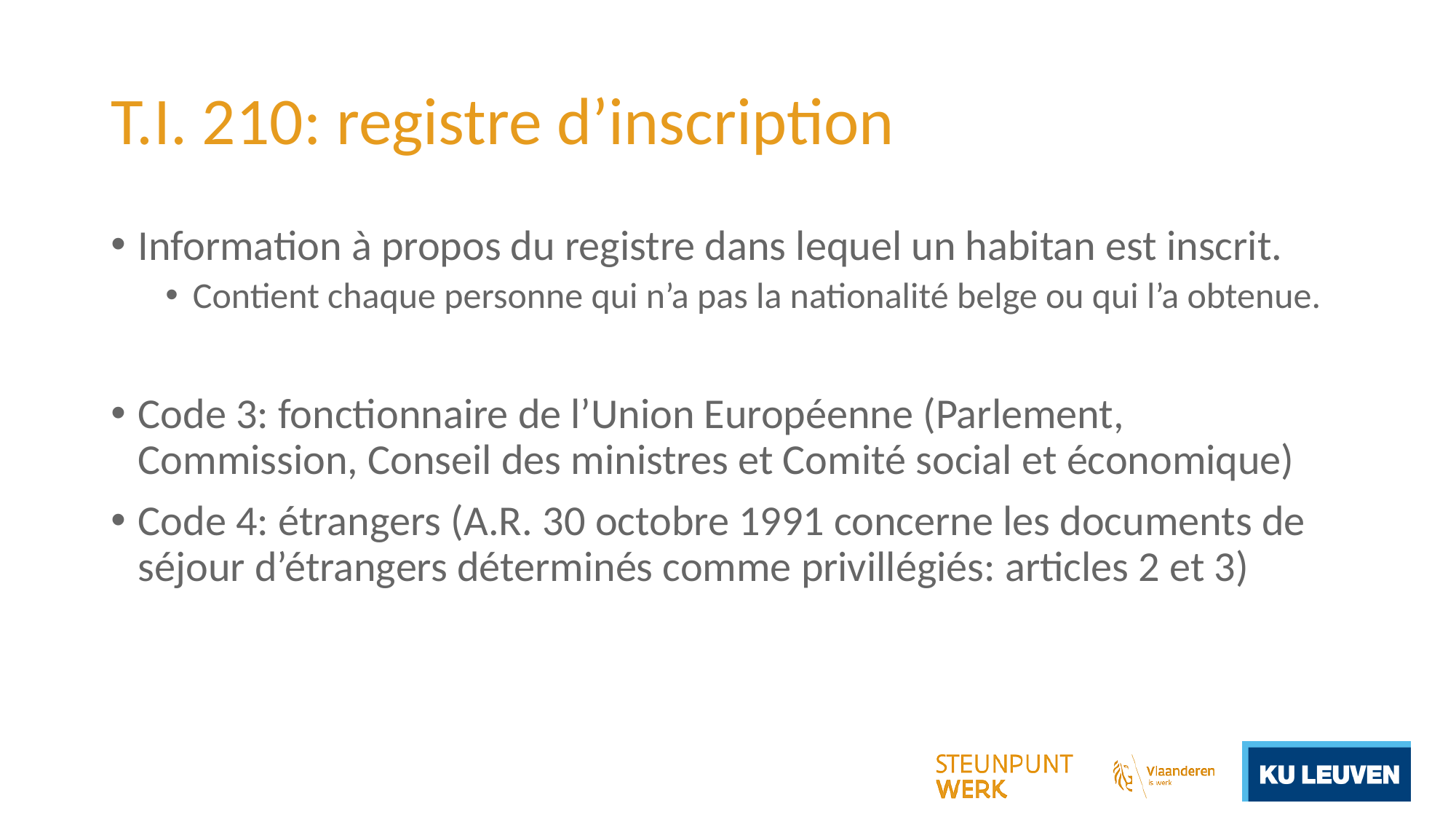

# T.I. 210: registre d’inscription
Information à propos du registre dans lequel un habitan est inscrit.
Contient chaque personne qui n’a pas la nationalité belge ou qui l’a obtenue.

Code 3: fonctionnaire de l’Union Européenne (Parlement, Commission, Conseil des ministres et Comité social et économique)
Code 4: étrangers (A.R. 30 octobre 1991 concerne les documents de séjour d’étrangers déterminés comme privillégiés: articles 2 et 3)